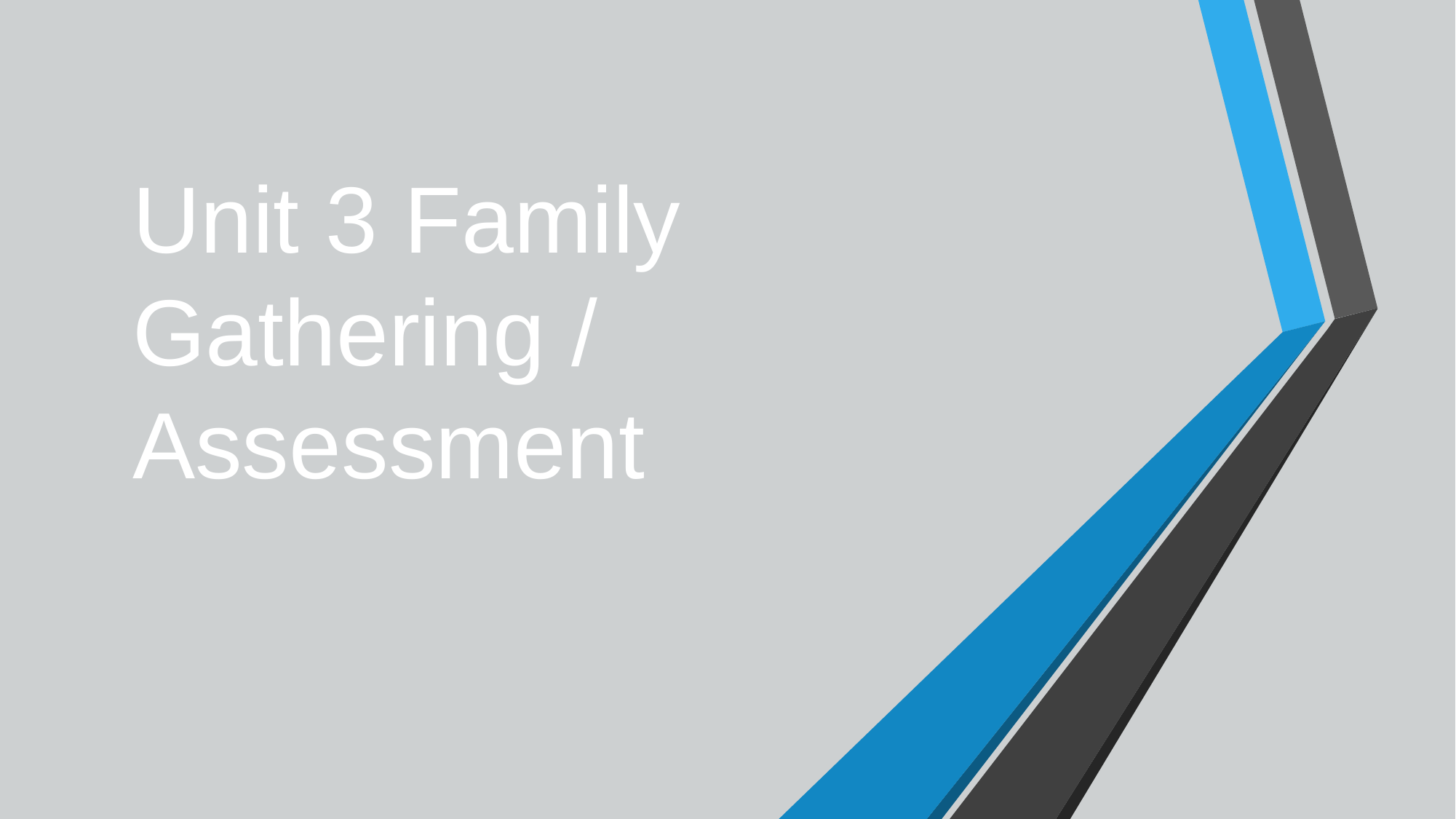

# Unit 3 Family Gathering / Assessment